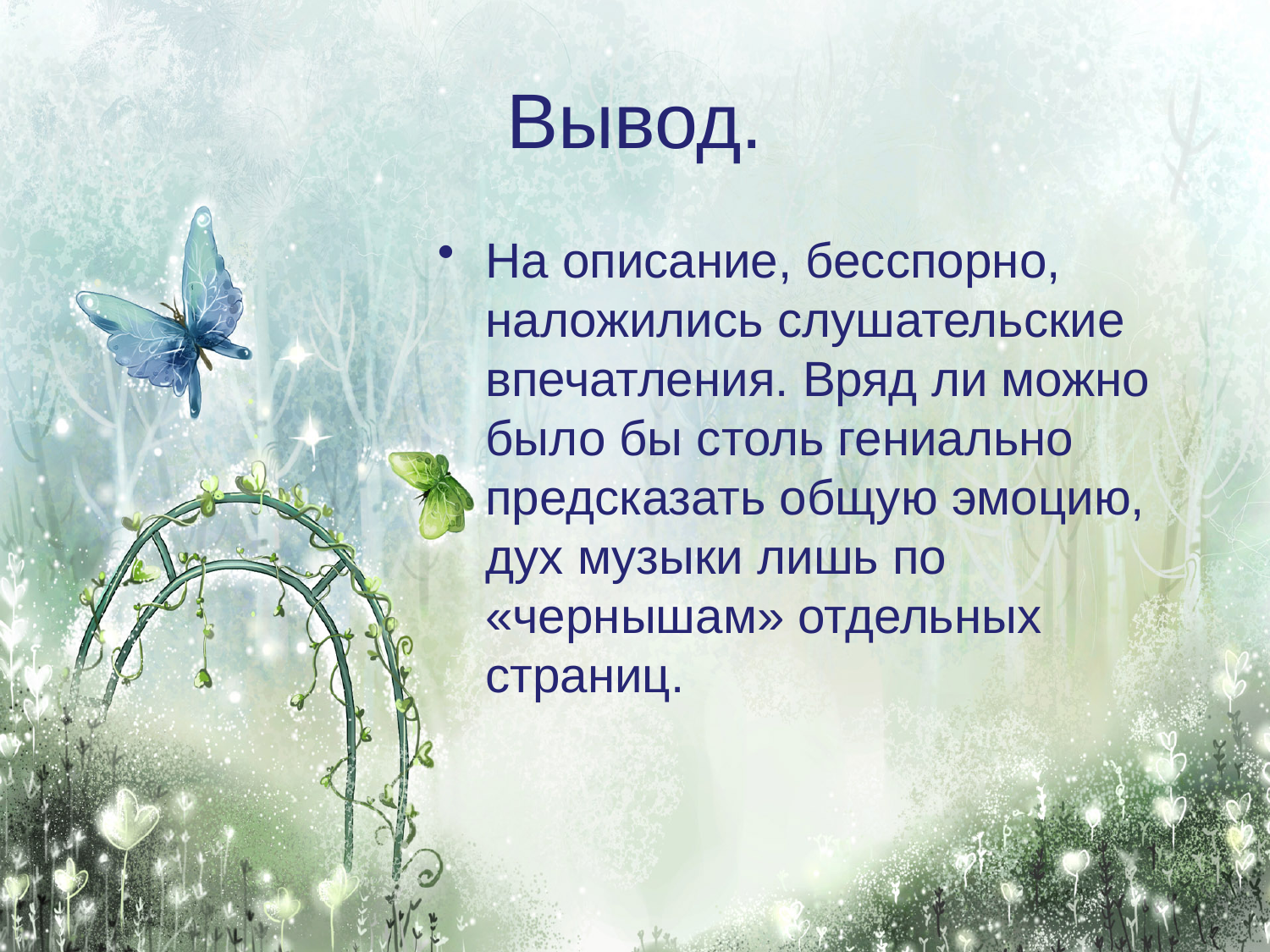

# Вывод.
На описание, бесспорно, наложились слушательские впечатления. Вряд ли можно было бы столь гениально предсказать общую эмоцию, дух музыки лишь по «чернышам» отдельных страниц.